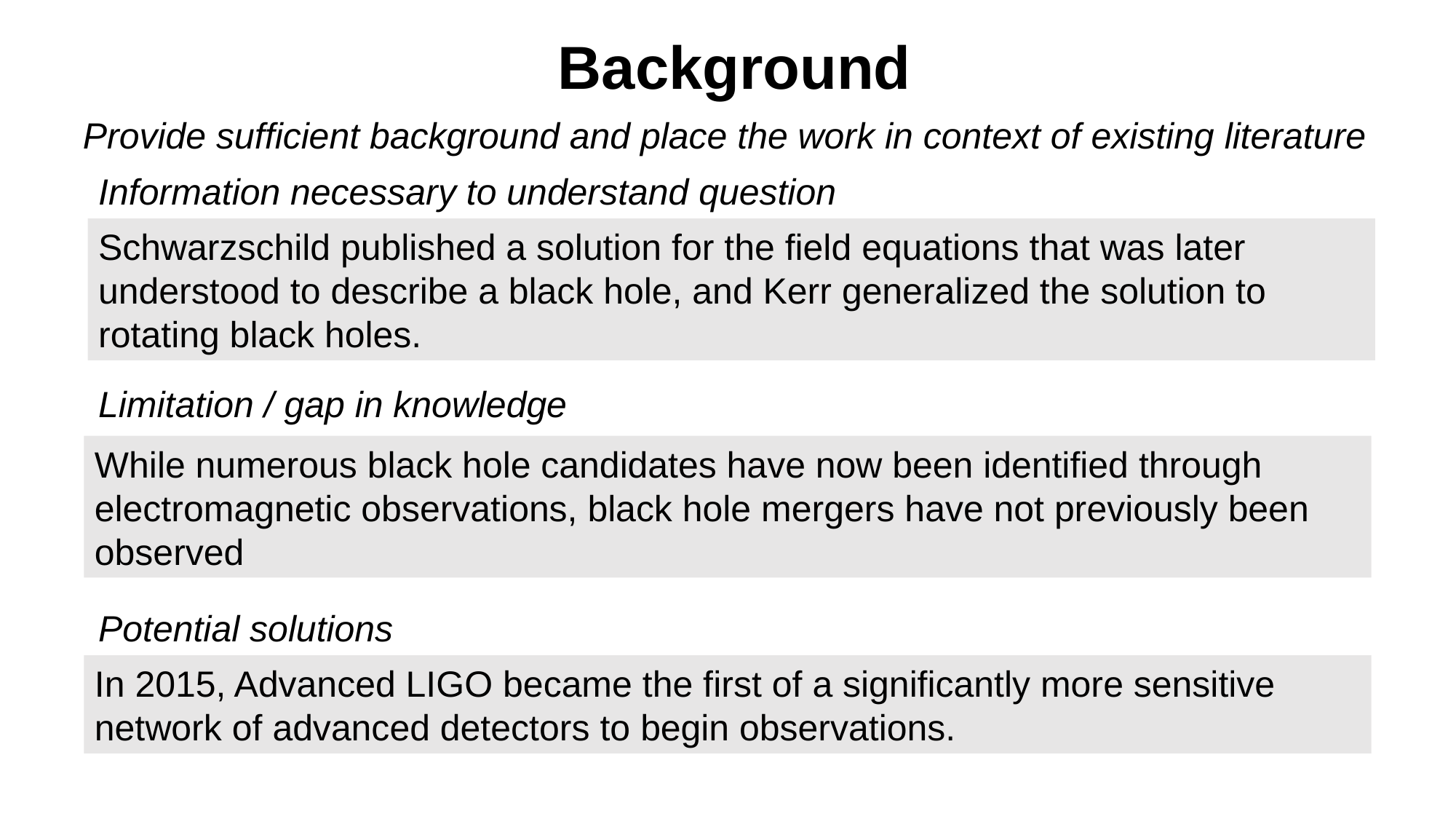

Background
Provide sufficient background and place the work in context of existing literature
Information necessary to understand question
Schwarzschild published a solution for the field equations that was later understood to describe a black hole, and Kerr generalized the solution to rotating black holes.
Limitation / gap in knowledge
While numerous black hole candidates have now been identified through electromagnetic observations, black hole mergers have not previously been observed
Potential solutions
In 2015, Advanced LIGO became the first of a significantly more sensitive network of advanced detectors to begin observations.